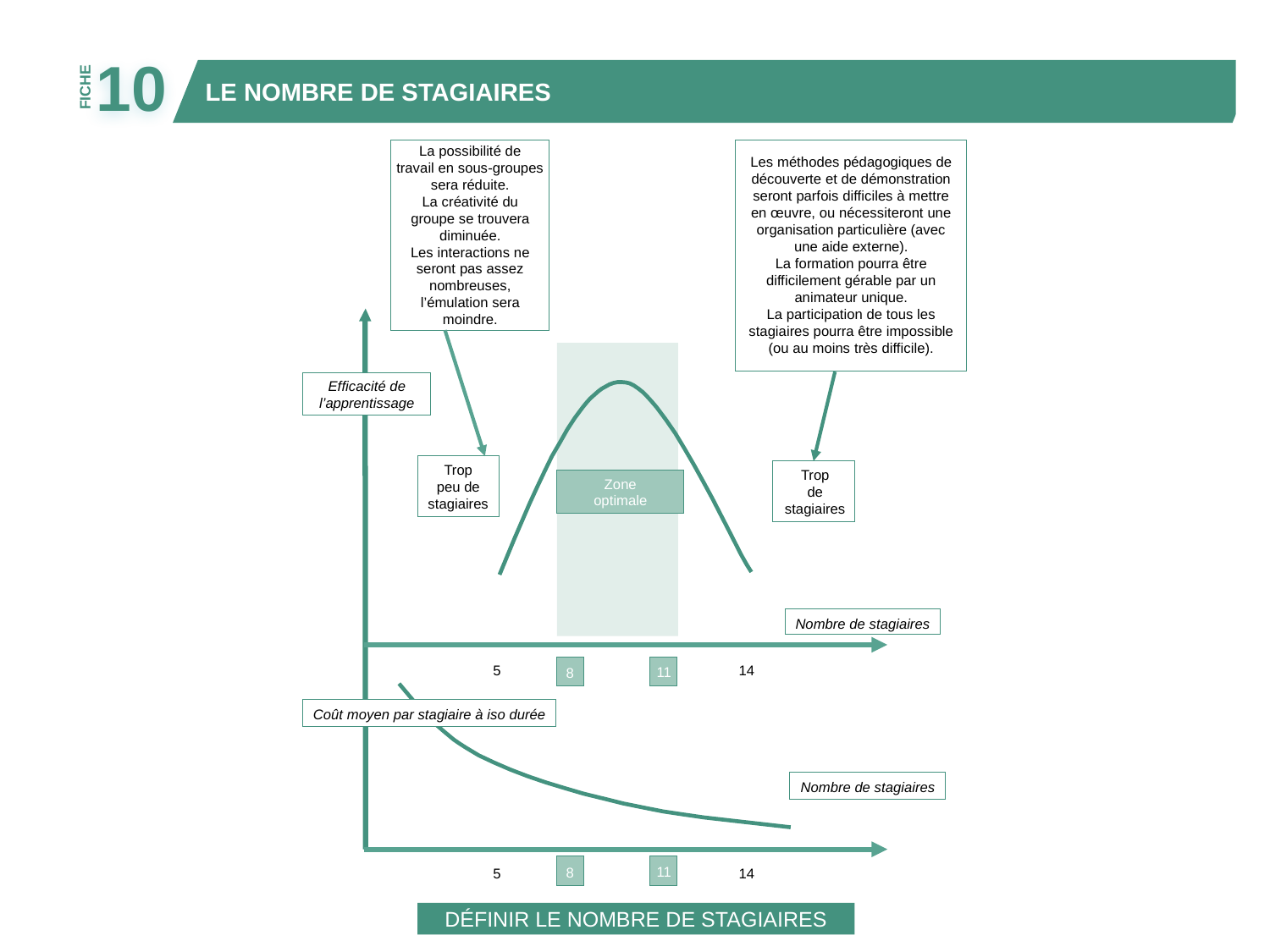

10

LE NOMBRE DE STAGIAIRES
FICHE

La possibilité de
travail en sous-groupes
sera réduite.
La créativité du
groupe se trouvera
diminuée.
Les interactions ne
seront pas assez
nombreuses,
l’émulation sera
moindre.
Les méthodes pédagogiques de
découverte et de démonstration
seront parfois difficiles à mettre
en œuvre, ou nécessiteront une
organisation particulière (avec
une aide externe).
La formation pourra être
difficilement gérable par un
animateur unique.
La participation de tous les
stagiaires pourra être impossible
(ou au moins très difficile).

Efficacité de
l’apprentissage

Trop
peu de
stagiaires

Trop
de
stagiaires

Zone
optimale

Nombre de stagiaires

5
14
11
8

Coût moyen par stagiaire à iso durée

Nombre de stagiaires

11
8
5
14
DÉFINIR LE NOMBRE DE STAGIAIRES